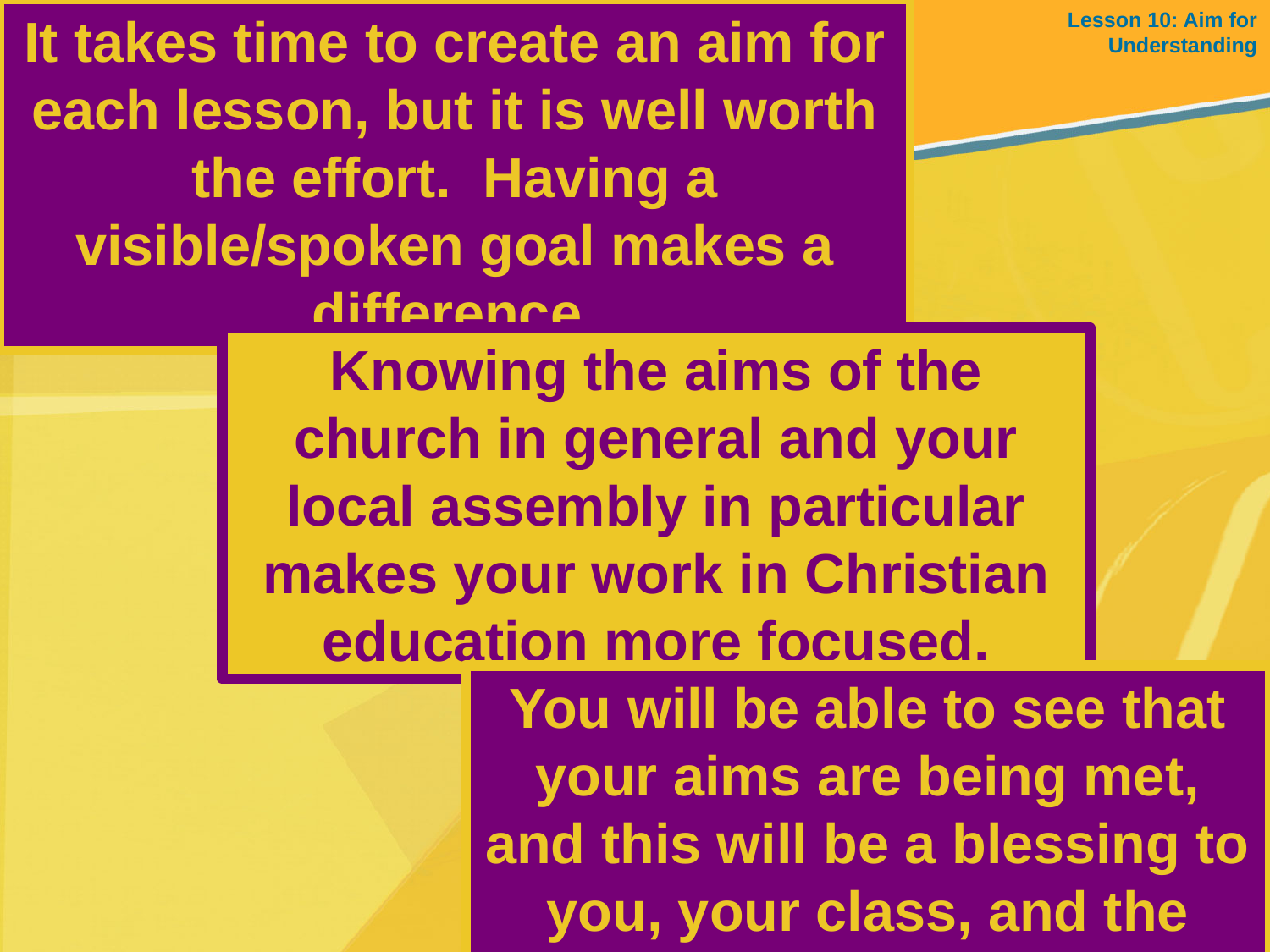

It takes time to create an aim for each lesson, but it is well worth the effort.  Having a visible/spoken goal makes a difference.
Lesson 10: Aim for Understanding
Knowing the aims of the church in general and your local assembly in particular makes your work in Christian education more focused.
You will be able to see that your aims are being met, and this will be a blessing to you, your class, and the church as a whole.